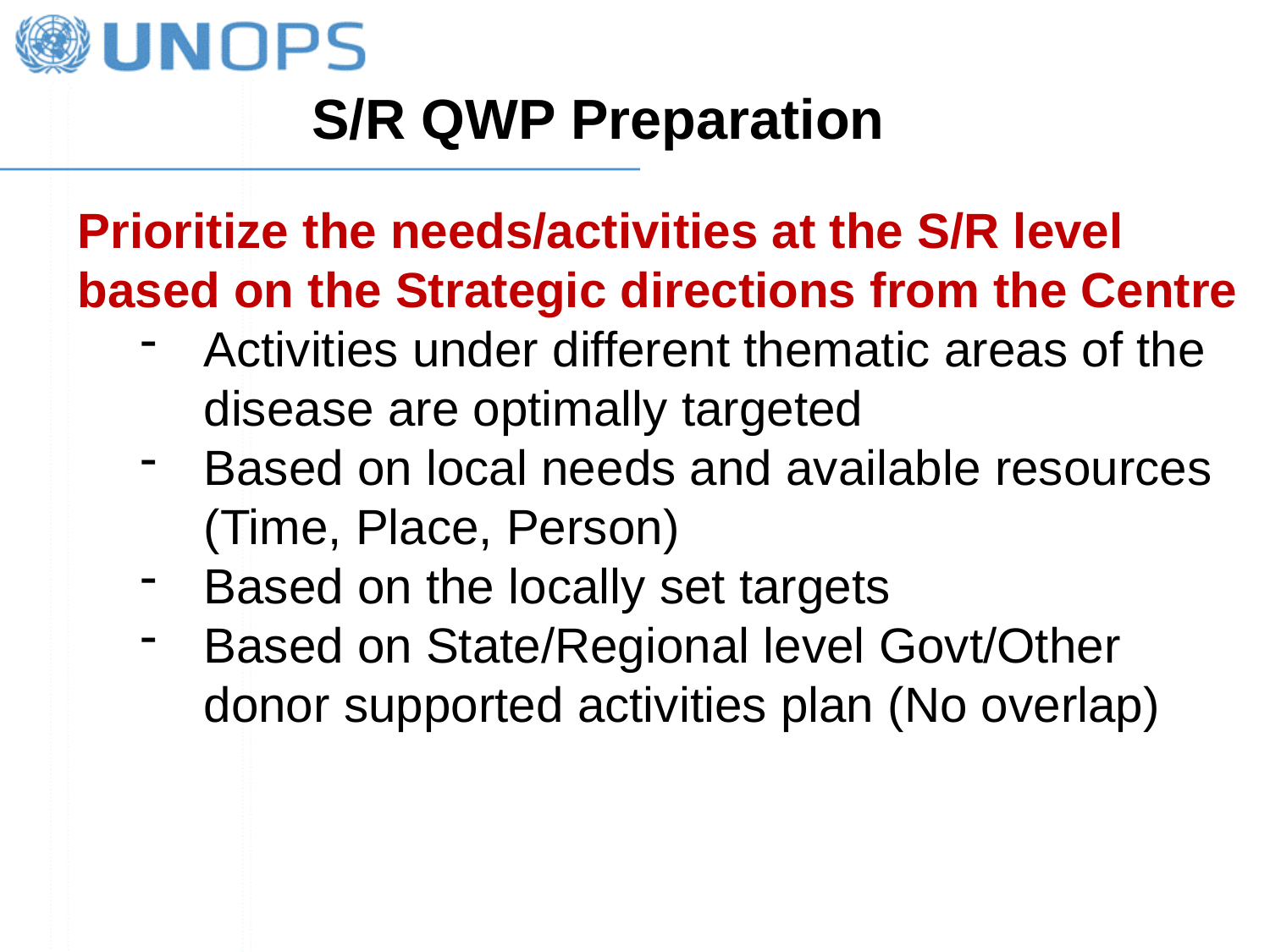

S/R QWP Preparation
Prioritize the needs/activities at the S/R level based on the Strategic directions from the Centre
Activities under different thematic areas of the disease are optimally targeted
Based on local needs and available resources (Time, Place, Person)
Based on the locally set targets
Based on State/Regional level Govt/Other donor supported activities plan (No overlap)